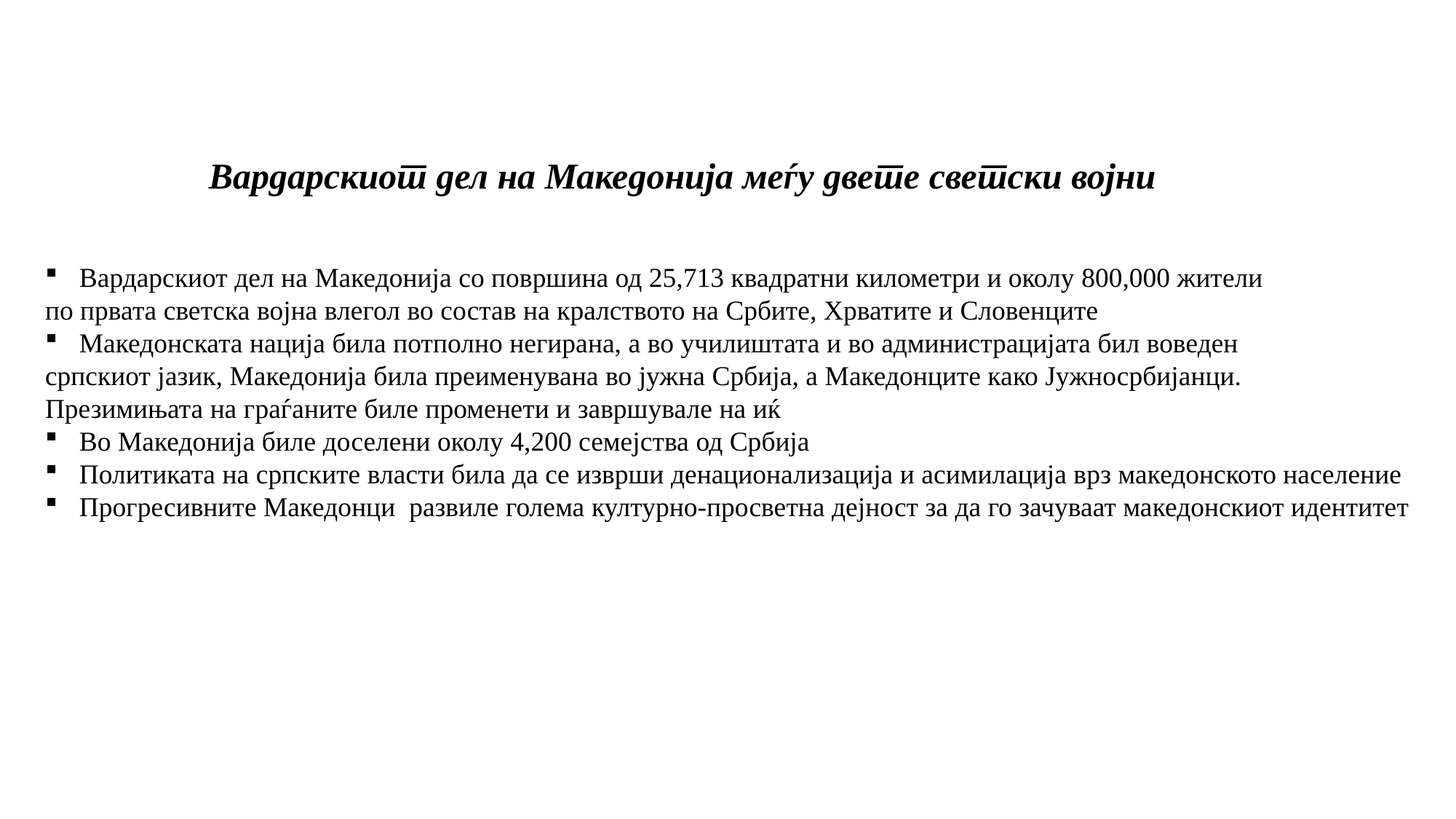

Вардарскиот дел на Македонија меѓу двете светски војни
Вардарскиот дел на Македонија со површина од 25,713 квадратни километри и околу 800,000 жители
по првата светска војна влегол во состав на кралството на Србите, Хрватите и Словенците
Македонската нација била потполно негирана, а во училиштата и во администрацијата бил воведен
српскиот јазик, Македонија била преименувана во јужна Србија, а Македонците како Јужносрбијанци.
Презимињата на граѓаните биле променети и завршувале на иќ
Во Македонија биле доселени околу 4,200 семејства од Србија
Политиката на српските власти била да се изврши денационализација и асимилација врз македонското население
Прогресивните Македонци  развиле голема културно-просветна дејност за да го зачуваат македонскиот идентитет